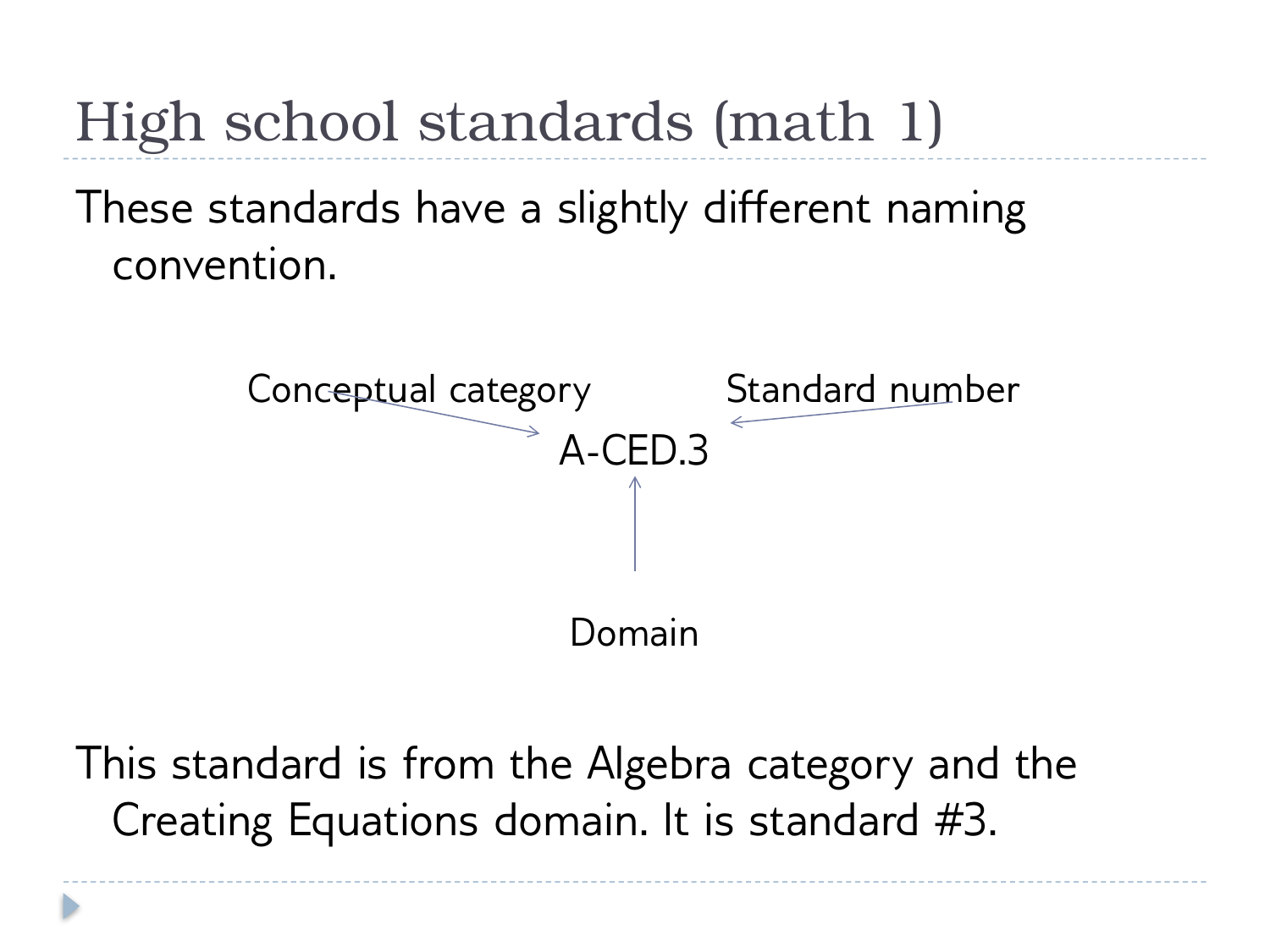

# High school standards (math 1)
These standards have a slightly different naming convention.

Conceptual category           Standard number
A-CED.3

Domain

This standard is from the Algebra category and the Creating Equations domain. It is standard #3.